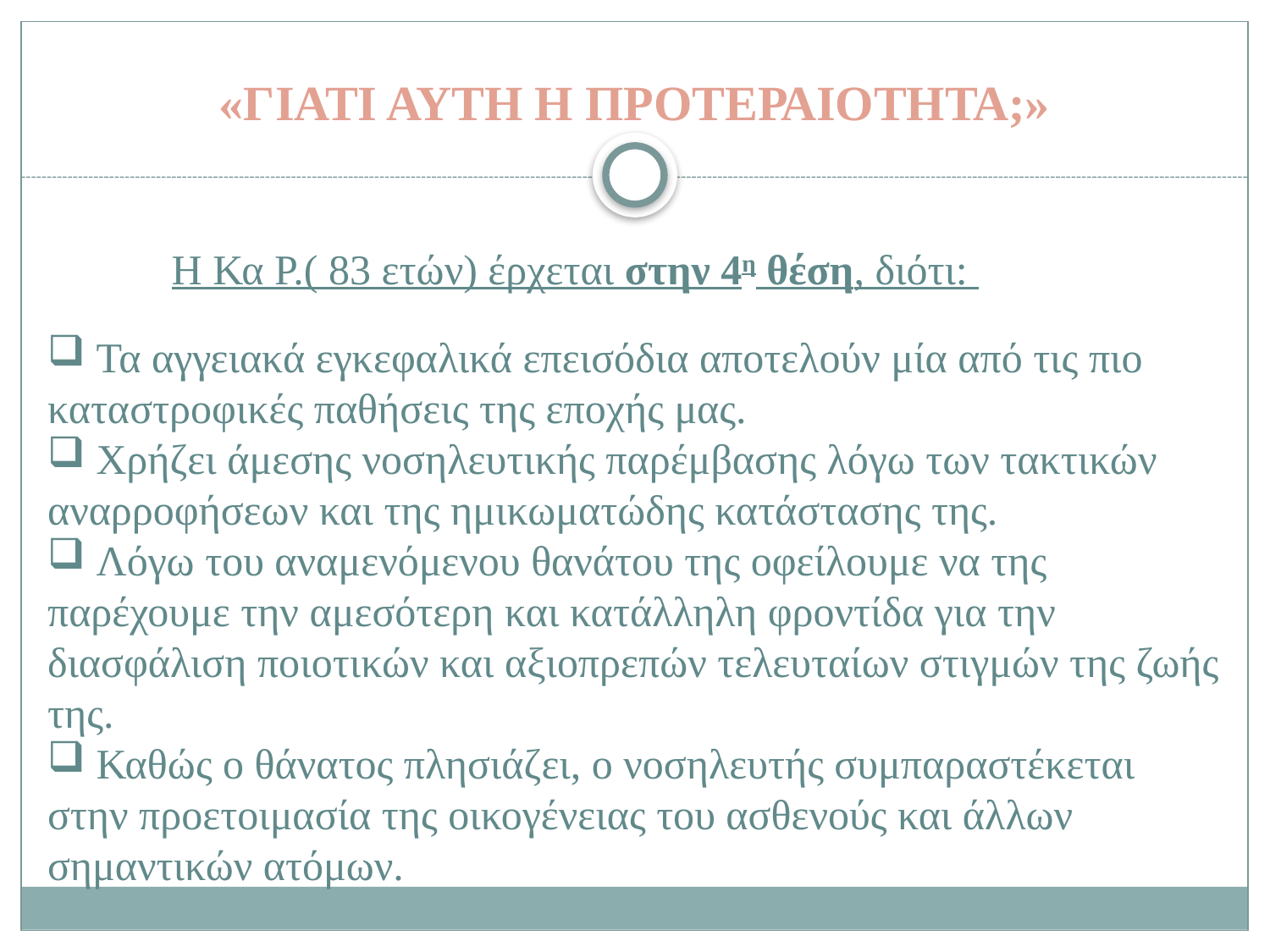

# «ΓΙΑΤΙ ΑΥΤΗ Η ΠΡΟΤΕΡΑΙΟΤΗΤΑ;»
Η Κα Ρ.( 83 ετών) έρχεται στην 4η θέση, διότι:

 Τα αγγειακά εγκεφαλικά επεισόδια αποτελούν μία από τις πιο καταστροφικές παθήσεις της εποχής μας.
 Χρήζει άμεσης νοσηλευτικής παρέμβασης λόγω των τακτικών αναρροφήσεων και της ημικωματώδης κατάστασης της.
 Λόγω του αναμενόμενου θανάτου της οφείλουμε να της παρέχουμε την αμεσότερη και κατάλληλη φροντίδα για την διασφάλιση ποιοτικών και αξιοπρεπών τελευταίων στιγμών της ζωής της.
 Καθώς ο θάνατος πλησιάζει, ο νοσηλευτής συμπαραστέκεται στην προετοιμασία της οικογένειας του ασθενούς και άλλων σημαντικών ατόμων.